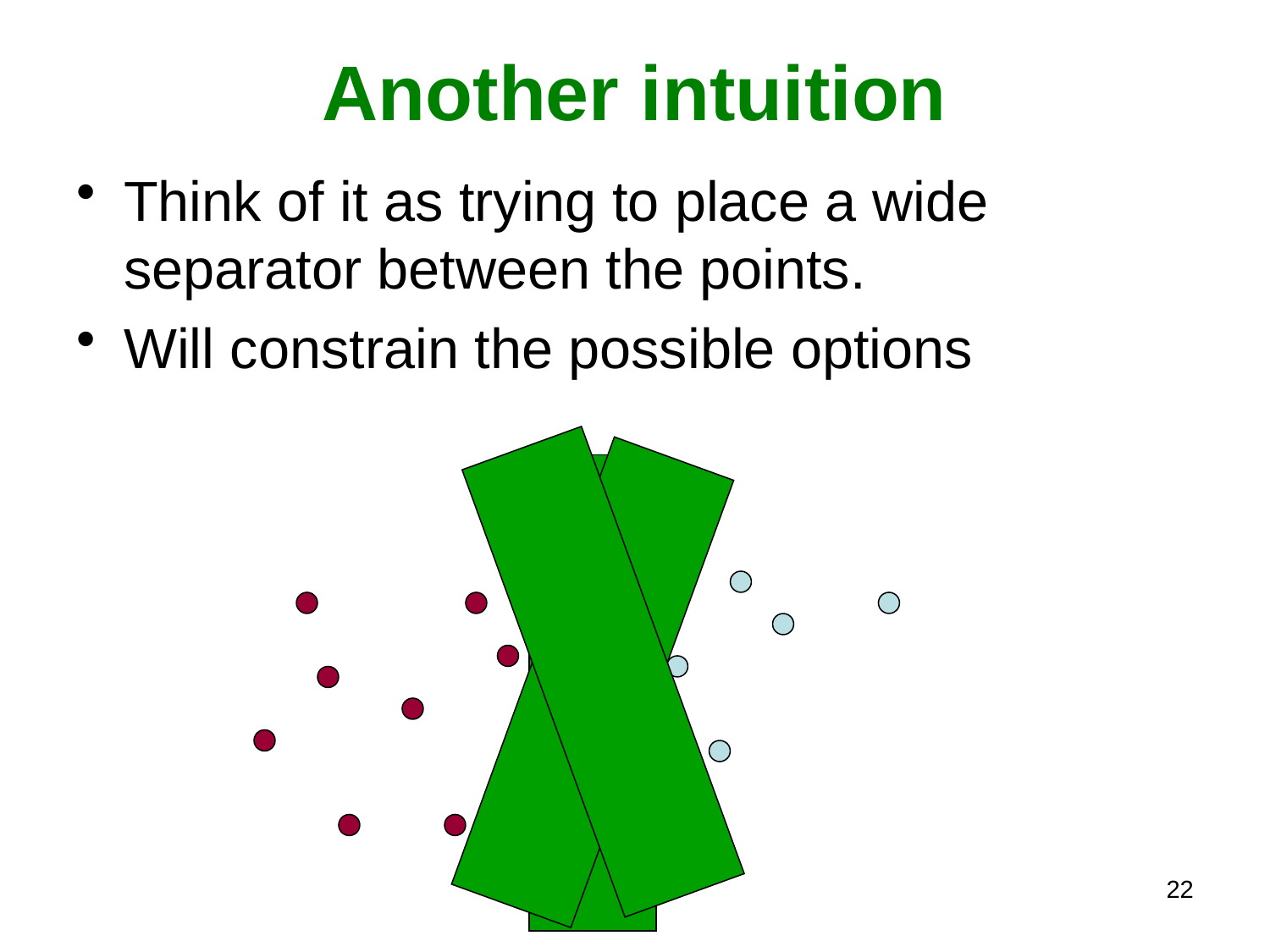

# Another intuition
Think of it as trying to place a wide separator between the points.
Will constrain the possible options

22